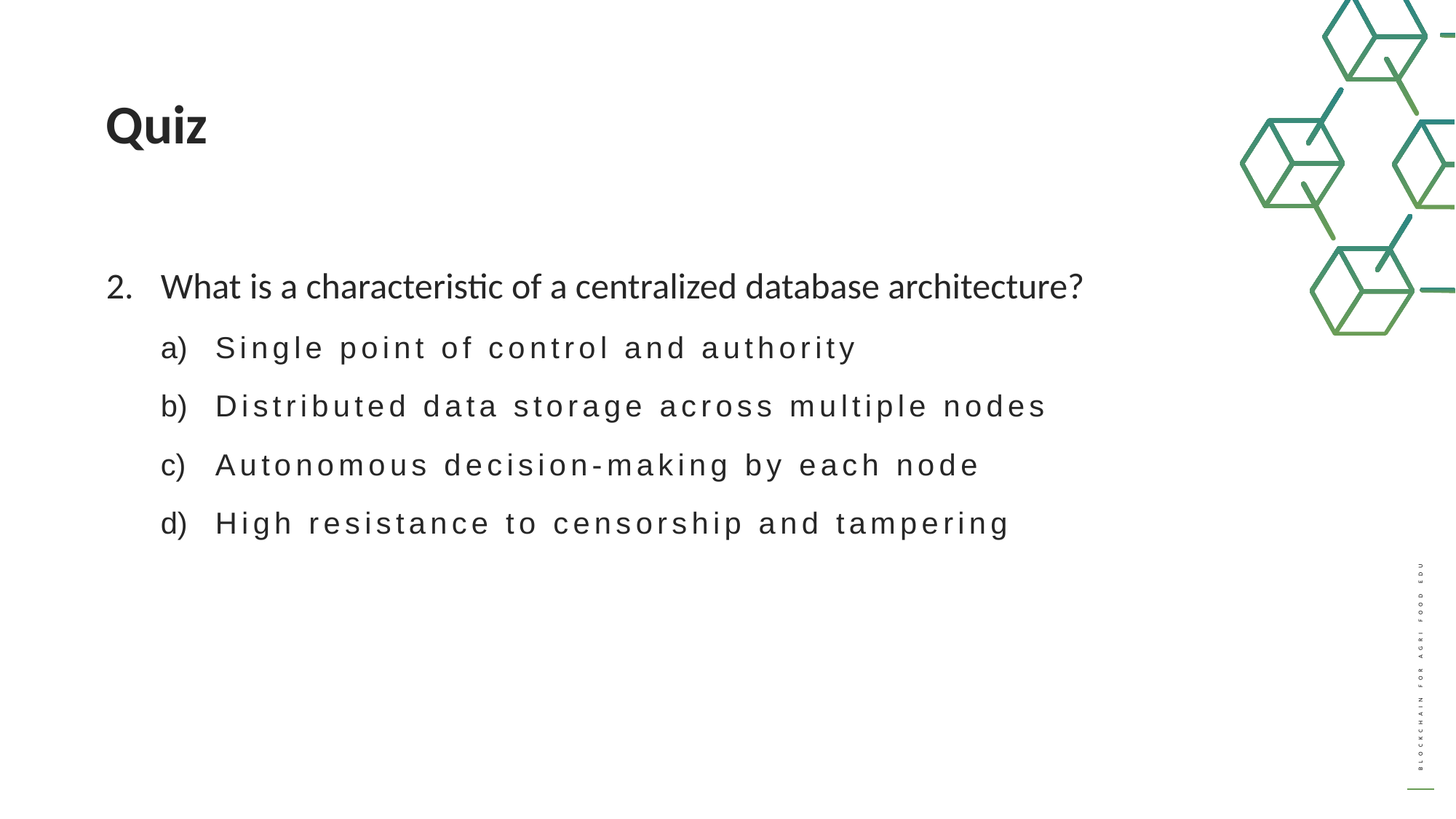

Quiz
What is a characteristic of a centralized database architecture?
Single point of control and authority
Distributed data storage across multiple nodes
Autonomous decision-making by each node
High resistance to censorship and tampering